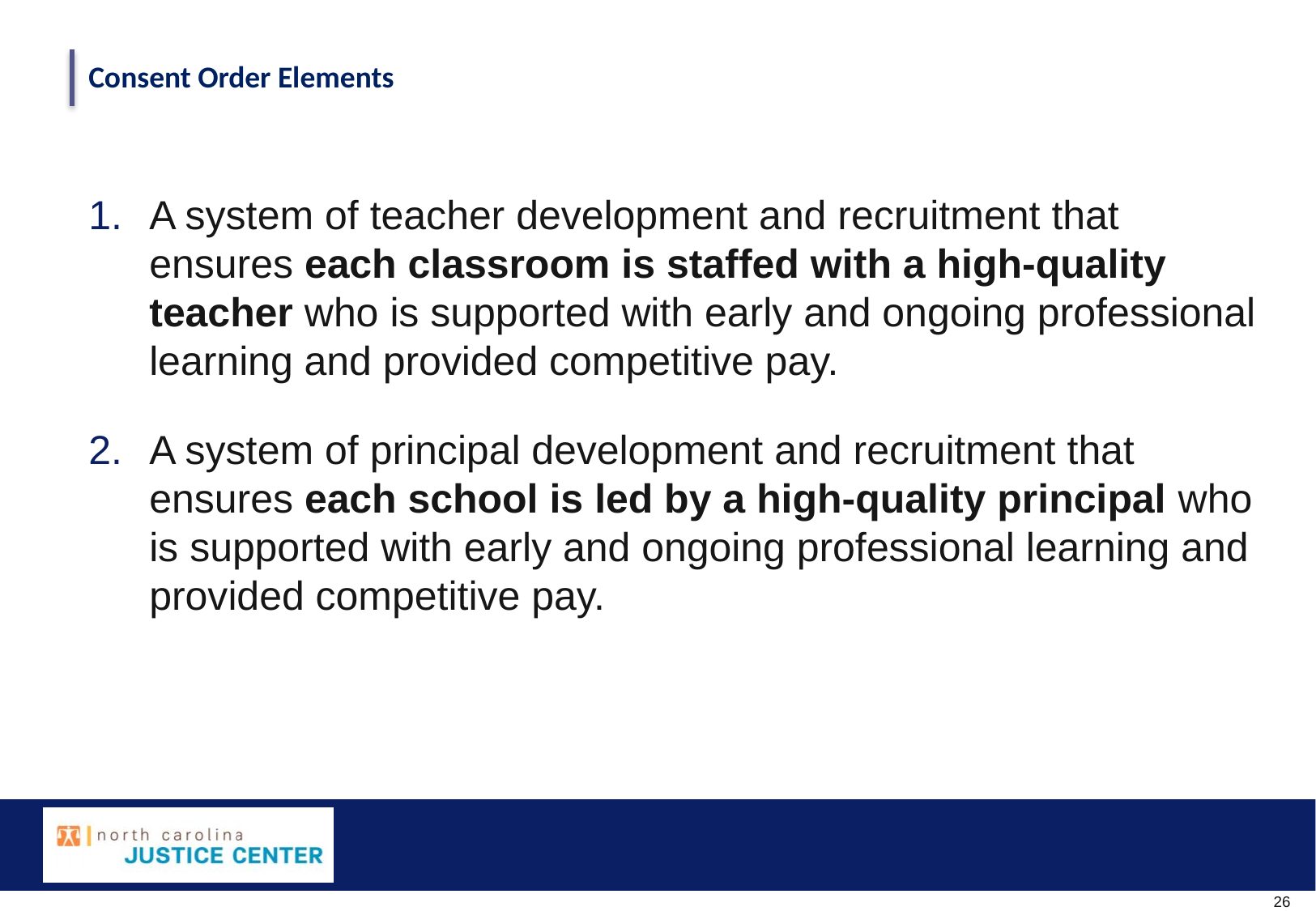

Consent Order Elements

A system of teacher development and recruitment that ensures each classroom is staffed with a high-quality teacher who is supported with early and ongoing professional learning and provided competitive pay.
A system of principal development and recruitment that ensures each school is led by a high-quality principal who is supported with early and ongoing professional learning and provided competitive pay.